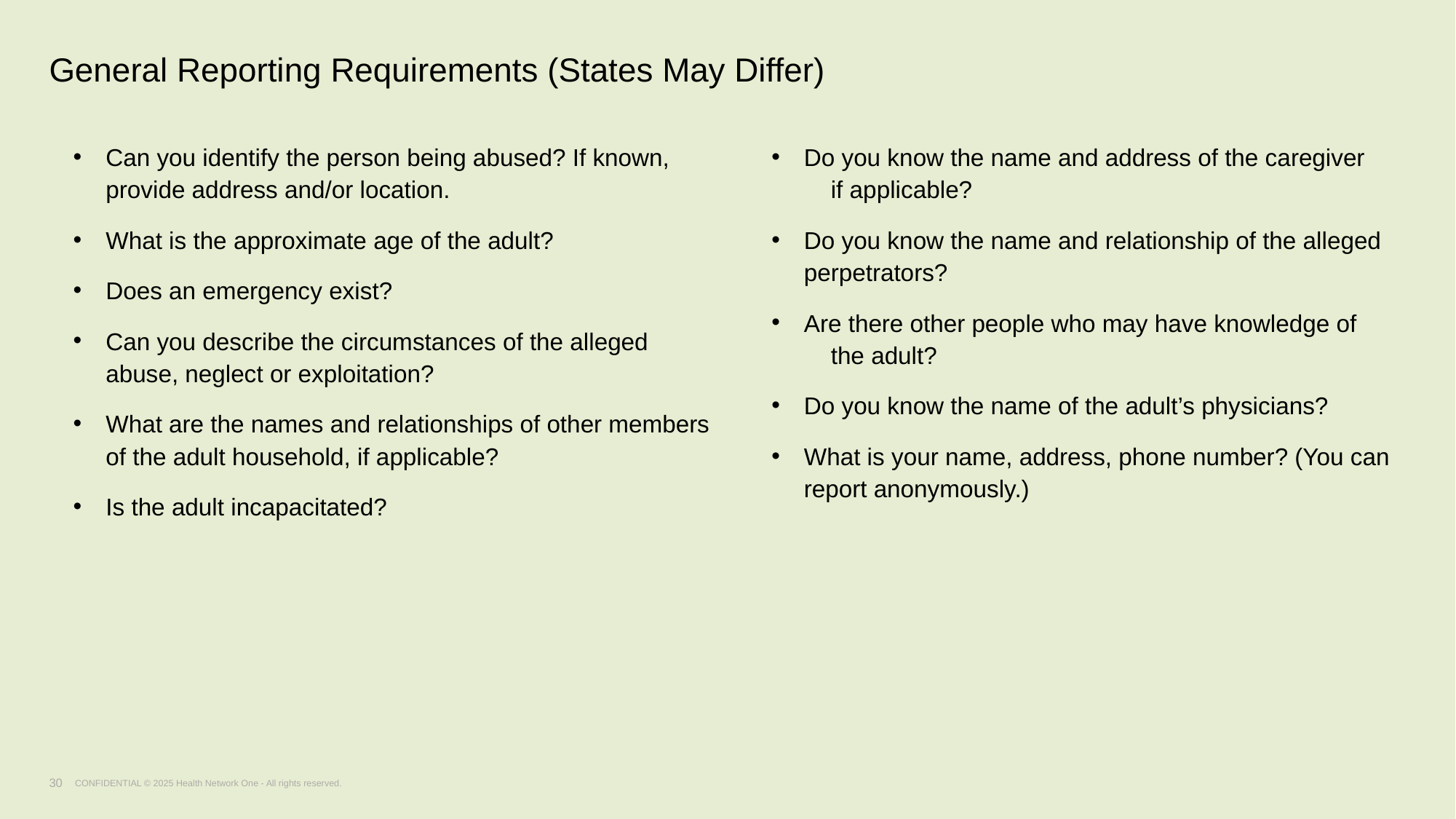

# General Reporting Requirements (States May Differ)
Can you identify the person being abused? If known, provide address and/or location.
What is the approximate age of the adult?
Does an emergency exist?
Can you describe the circumstances of the alleged abuse, neglect or exploitation?
What are the names and relationships of other members of the adult household, if applicable?
Is the adult incapacitated?
Do you know the name and address of the caregiver             if applicable?
Do you know the name and relationship of the alleged perpetrators?
Are there other people who may have knowledge of              the adult?
Do you know the name of the adult’s physicians?
What is your name, address, phone number? (You can report anonymously.)
30